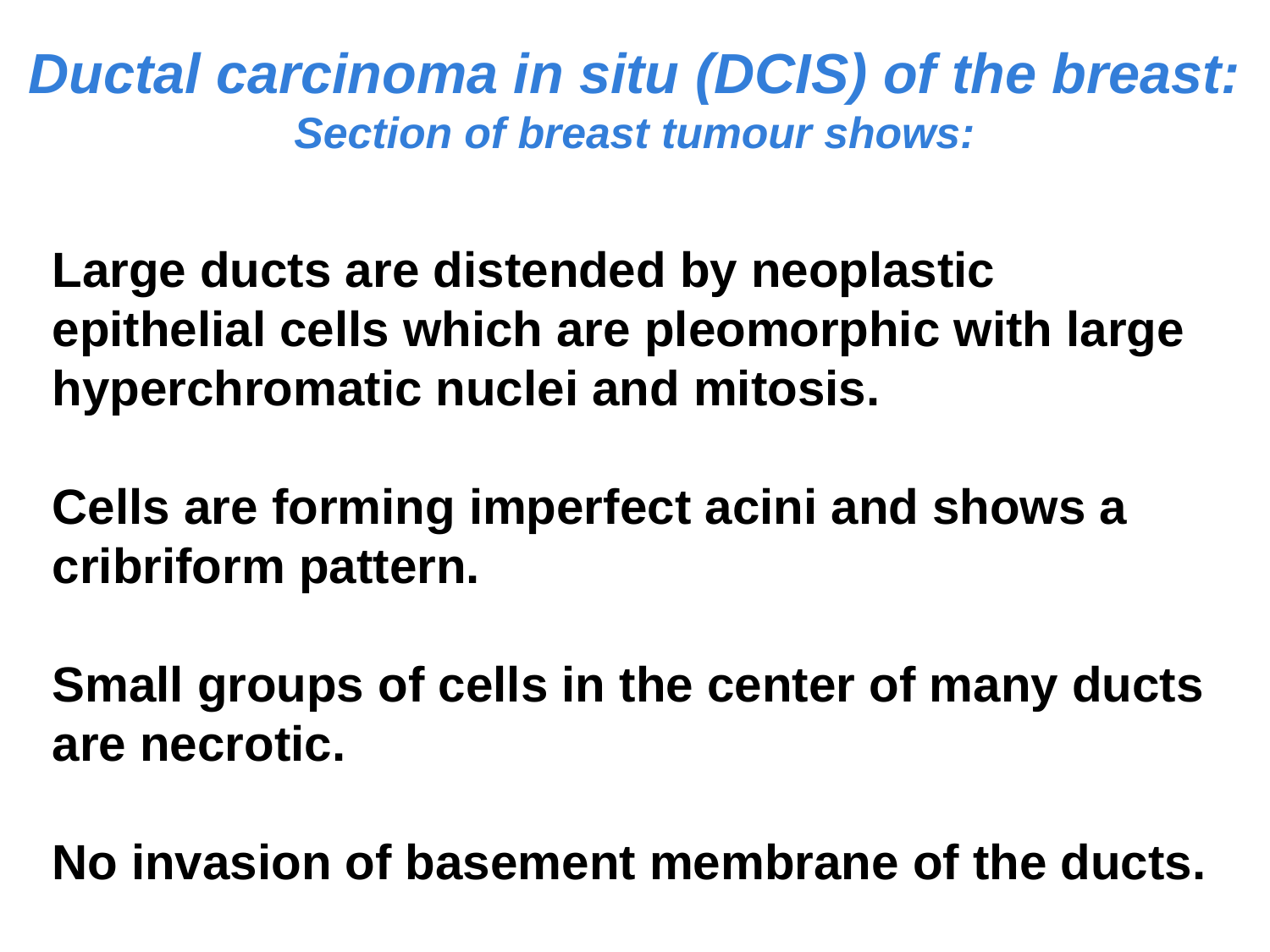

# Ductal carcinoma in situ (DCIS) of the breast: Section of breast tumour shows:
Large ducts are distended by neoplastic epithelial cells which are pleomorphic with large  hyperchromatic nuclei and mitosis.

Cells are forming imperfect acini and shows a cribriform pattern.

Small groups of cells in the center of many ducts are necrotic.

No invasion of basement membrane of the ducts.